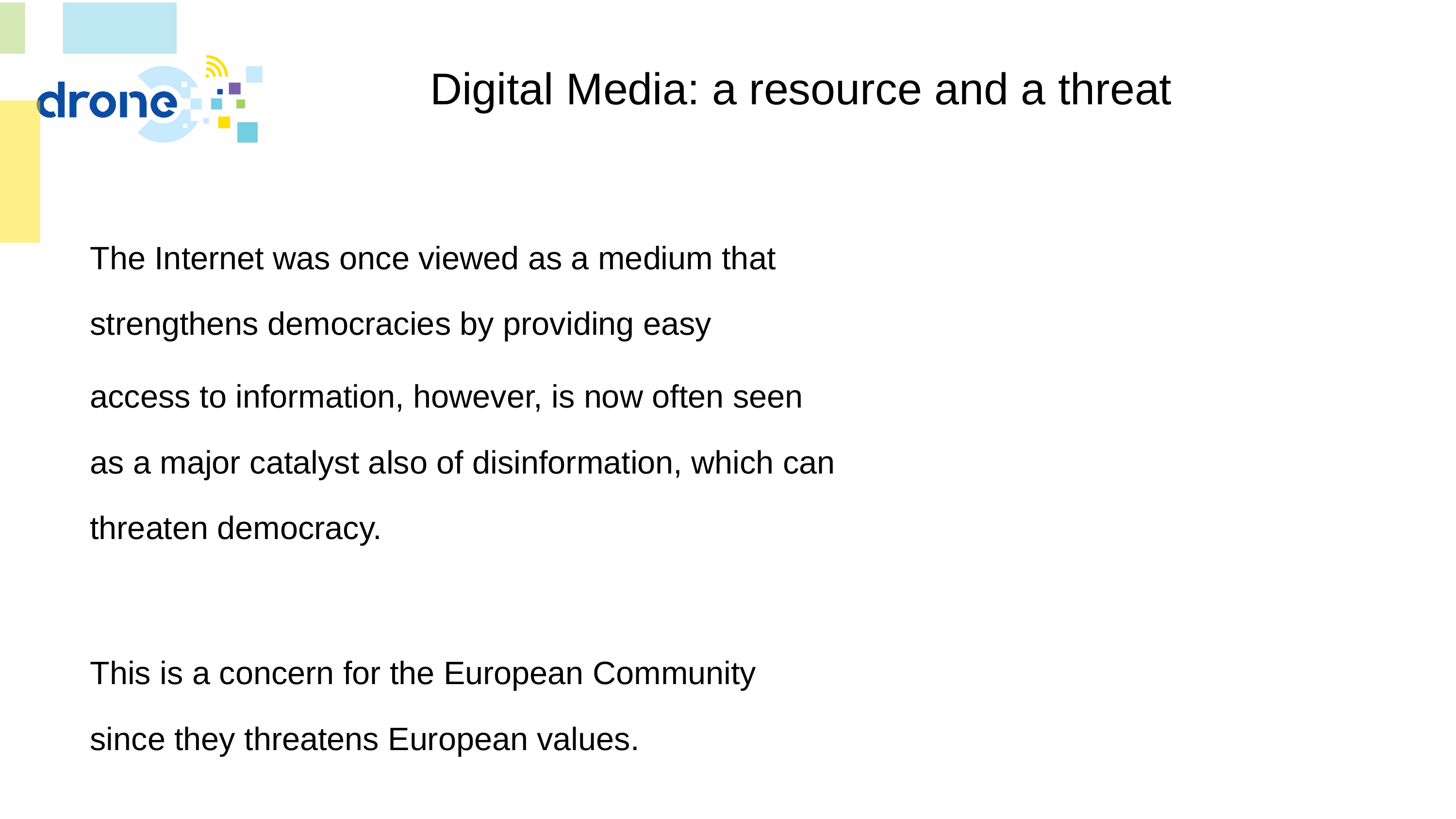

# Digital Media: a resource and a threat

The Internet was once viewed as a medium that strengthens democracies by providing easy
access to information, however, is now often seen as a major catalyst also of disinformation, which can threaten democracy.

This is a concern for the European Community since they threatens European values.